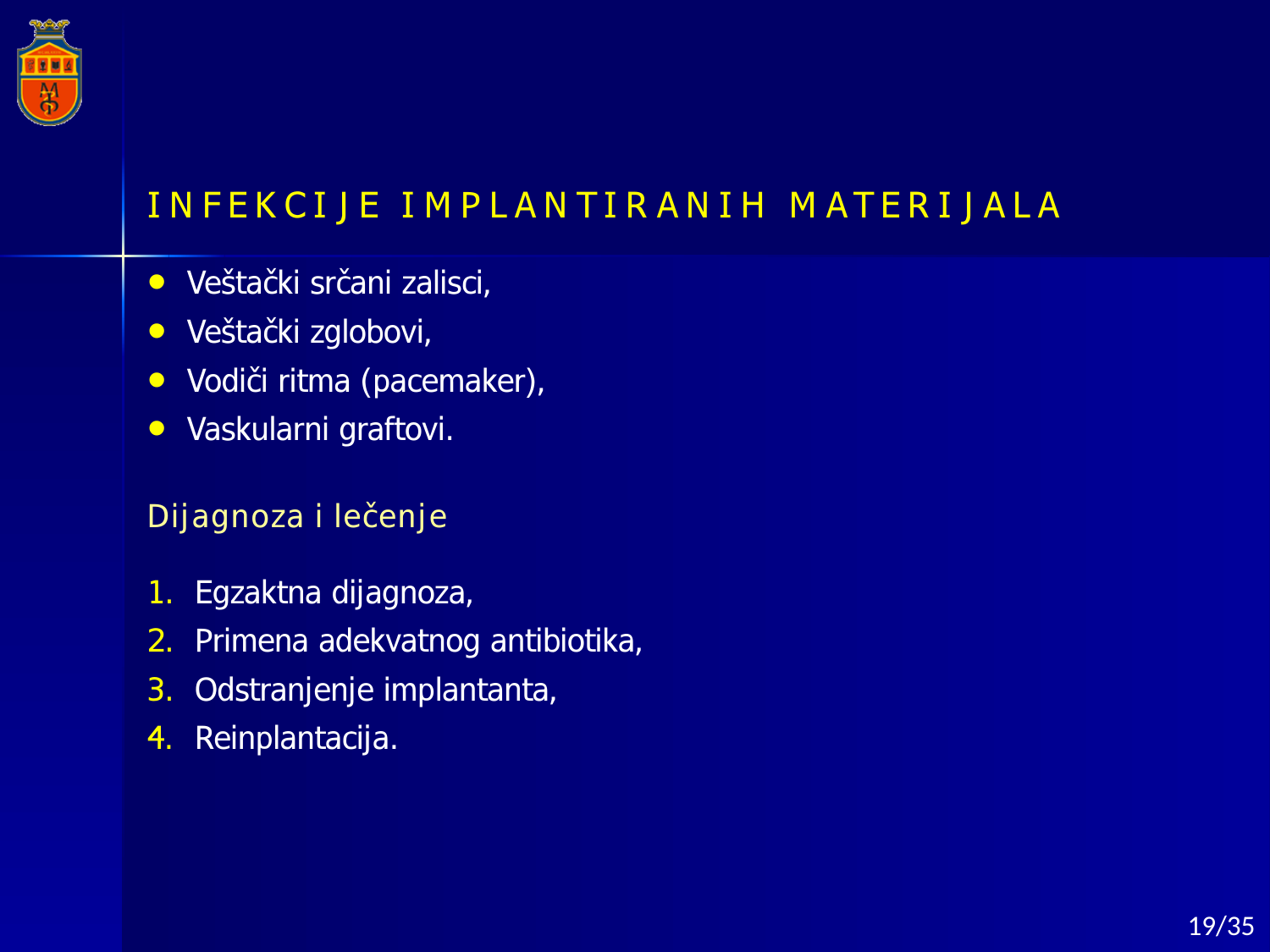

INFEKCIJE IMPLANTIRANIH MATERIJALA

Veštački srčani zalisci,
Veštački zglobovi,
Vodiči ritma (pacemaker),
Vaskularni graftovi.

Dijagnoza i lečenje

Egzaktna dijagnoza,
Primena adekvatnog antibiotika,
Odstranjenje implantanta,
Reinplantacija.
19/35